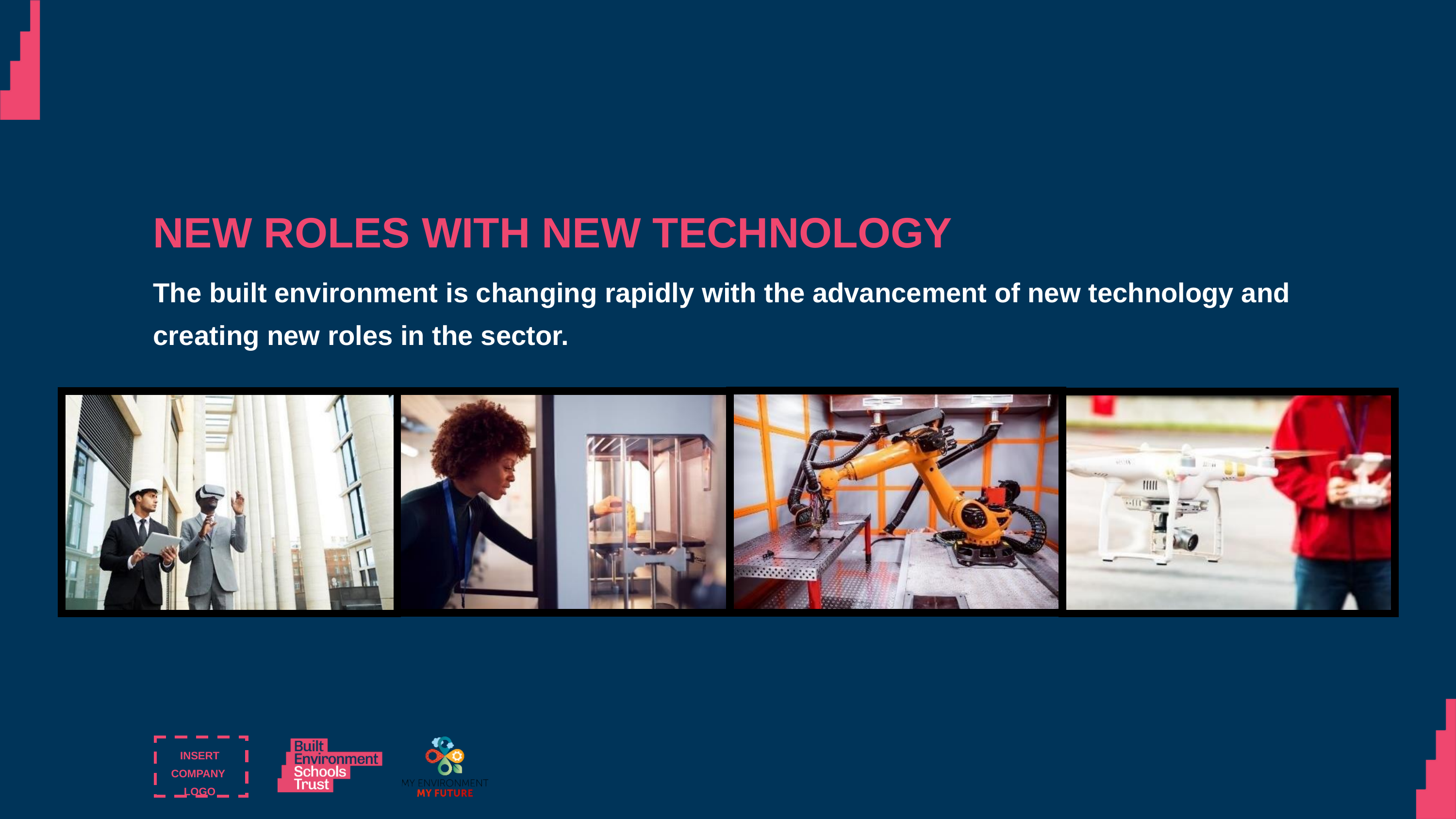

NEW ROLES WITH NEW TECHNOLOGY
The built environment is changing rapidly with the advancement of new technology and creating new roles in the sector.

© Built Environment Schools Trust

INSERT COMPANY
LOGO